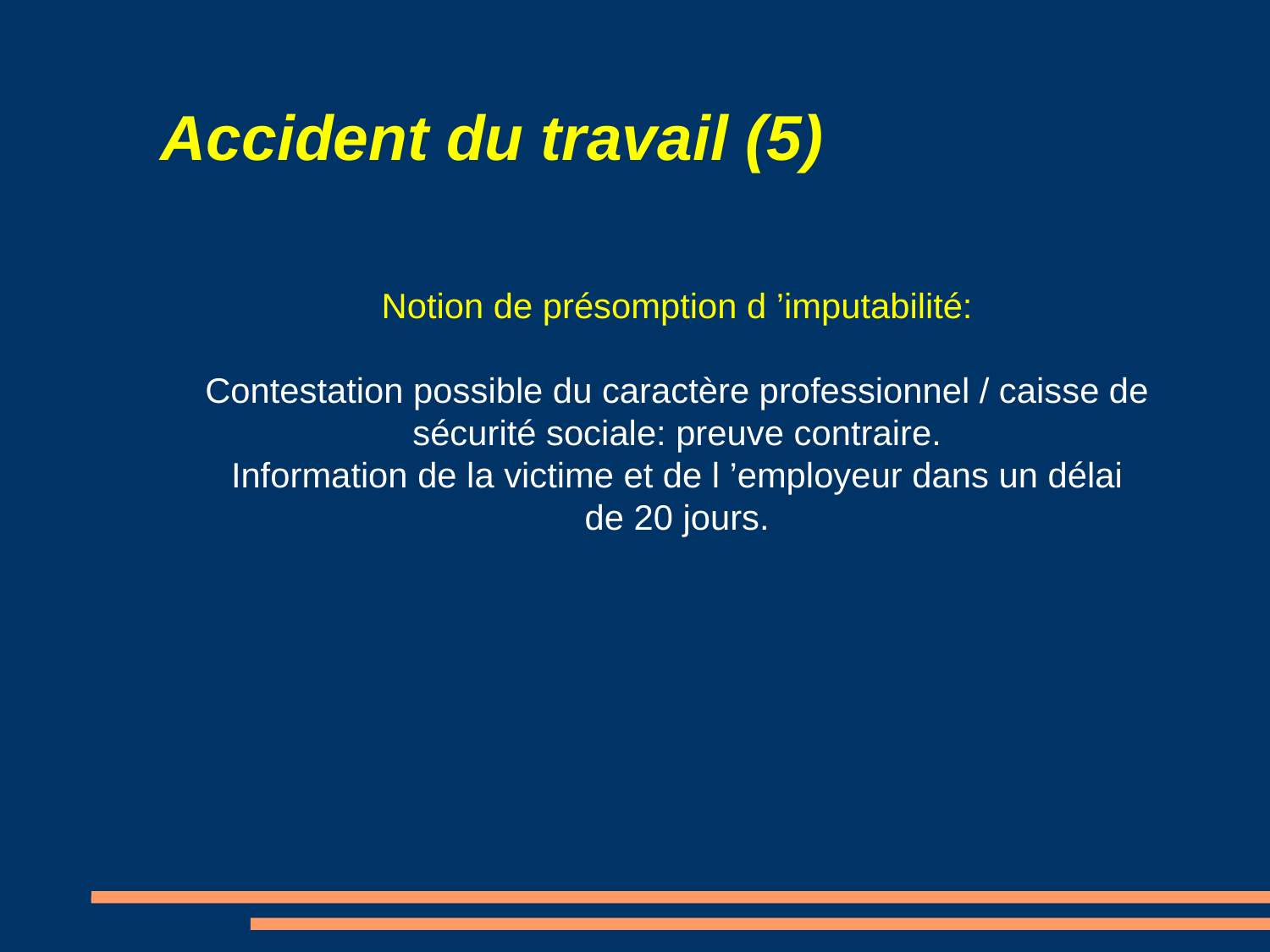

# Accident du travail (5)‏
Notion de présomption d ’imputabilité:

Contestation possible du caractère professionnel / caisse de
sécurité sociale: preuve contraire.
Information de la victime et de l ’employeur dans un délai
de 20 jours.